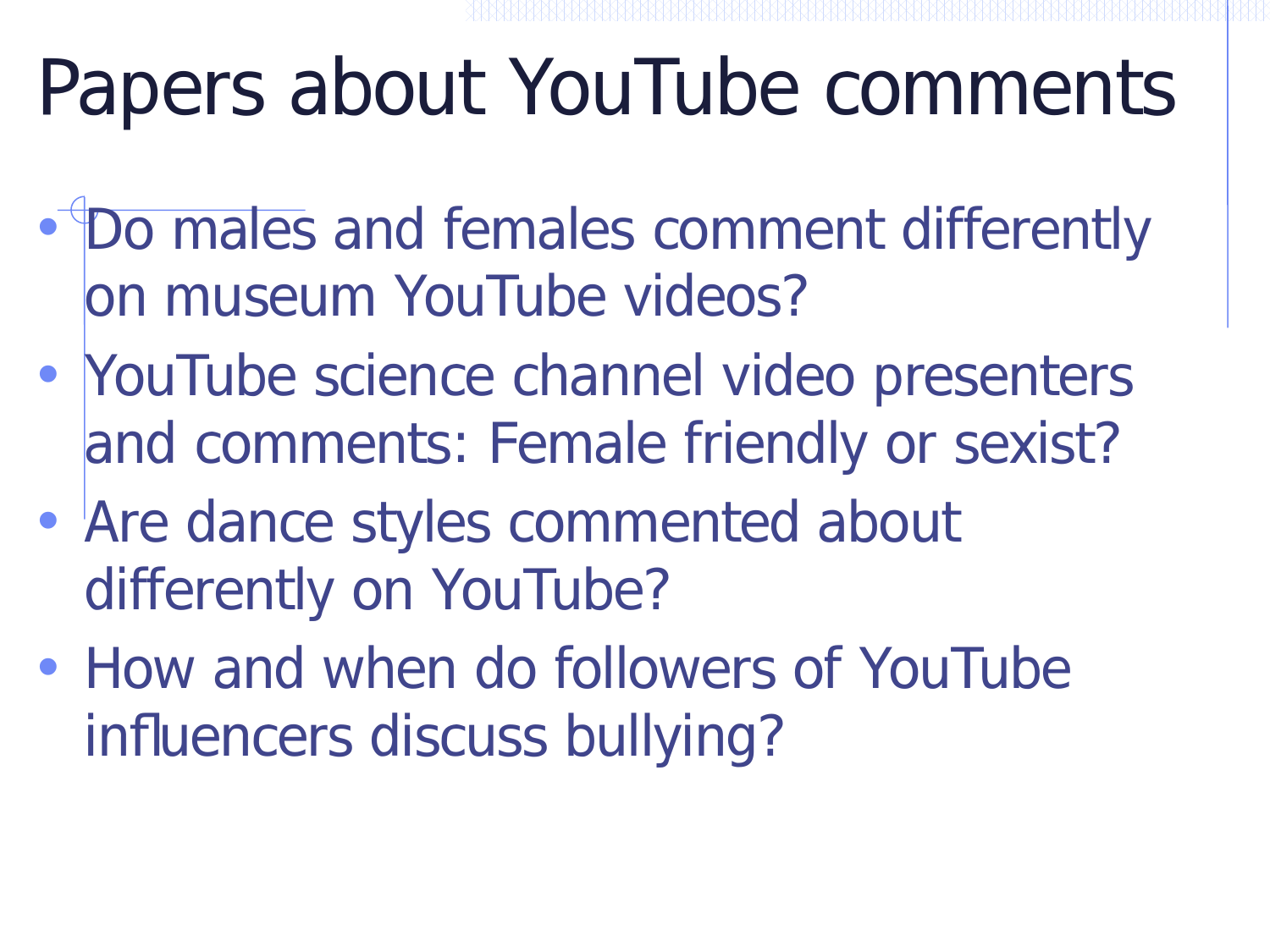

# Papers about YouTube comments
Do males and females comment differently on museum YouTube videos?
YouTube science channel video presenters and comments: Female friendly or sexist?
Are dance styles commented about differently on YouTube?
How and when do followers of YouTube influencers discuss bullying?